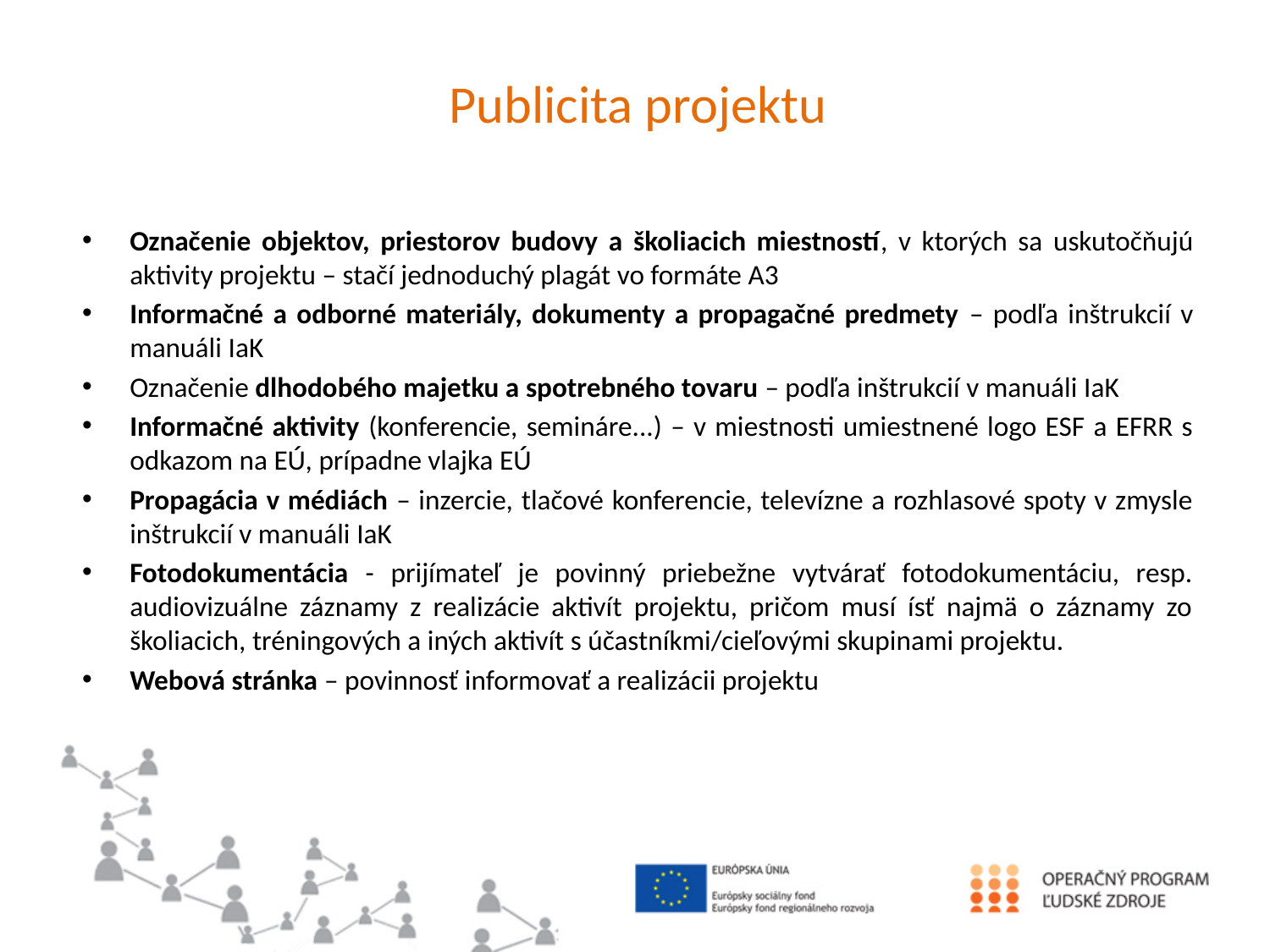

# Publicita projektu
Označenie objektov, priestorov budovy a školiacich miestností, v ktorých sa uskutočňujú aktivity projektu – stačí jednoduchý plagát vo formáte A3
Informačné a odborné materiály, dokumenty a propagačné predmety – podľa inštrukcií v manuáli IaK
Označenie dlhodobého majetku a spotrebného tovaru – podľa inštrukcií v manuáli IaK
Informačné aktivity (konferencie, semináre...) – v miestnosti umiestnené logo ESF a EFRR s odkazom na EÚ, prípadne vlajka EÚ
Propagácia v médiách – inzercie, tlačové konferencie, televízne a rozhlasové spoty v zmysle inštrukcií v manuáli IaK
Fotodokumentácia - prijímateľ je povinný priebežne vytvárať fotodokumentáciu, resp. audiovizuálne záznamy z realizácie aktivít projektu, pričom musí ísť najmä o záznamy zo školiacich, tréningových a iných aktivít s účastníkmi/cieľovými skupinami projektu.
Webová stránka – povinnosť informovať a realizácii projektu